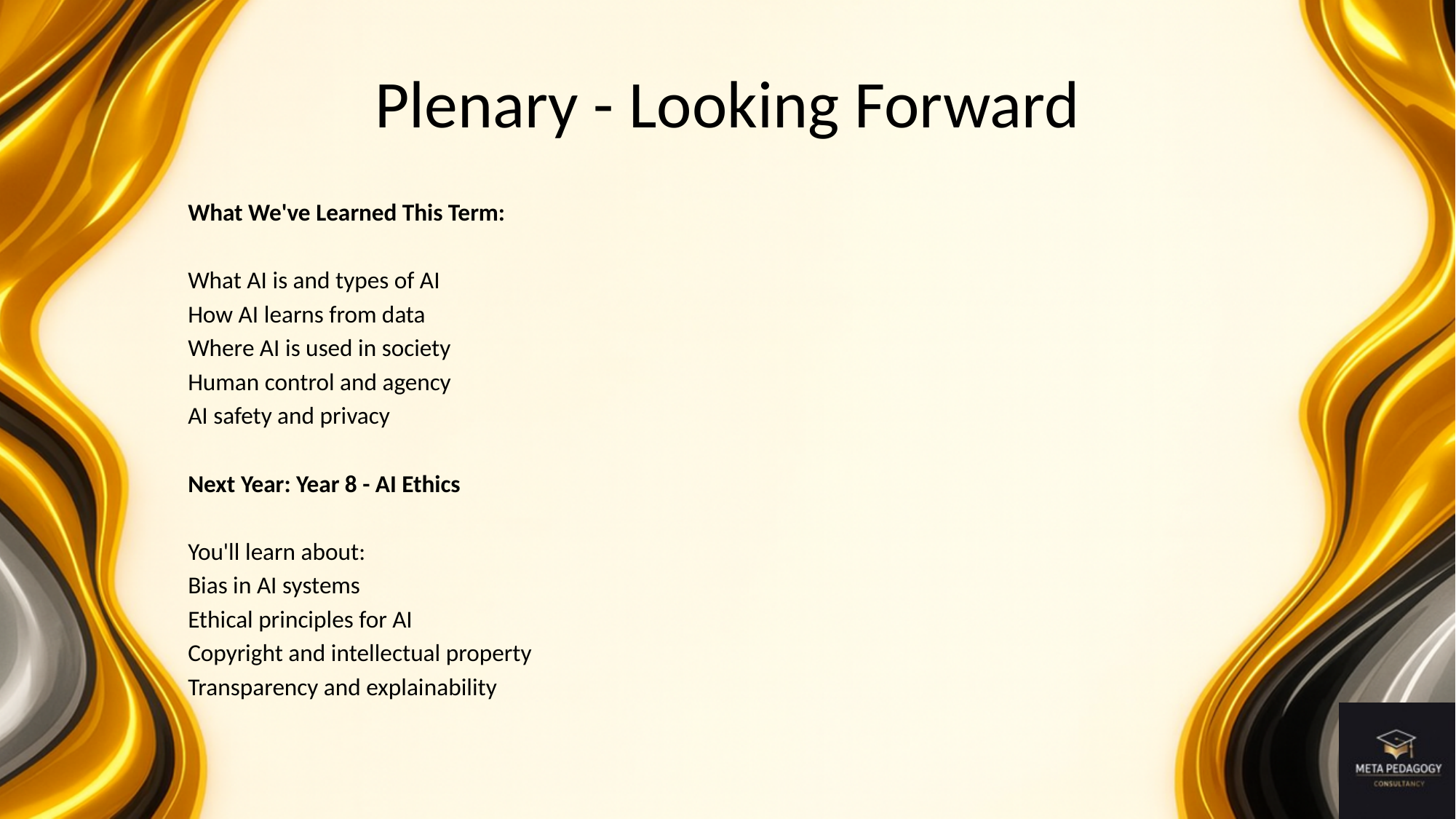

# Plenary - Looking Forward
What We've Learned This Term:

What AI is and types of AI
How AI learns from data
Where AI is used in society
Human control and agency
AI safety and privacy

Next Year: Year 8 - AI Ethics

You'll learn about:
Bias in AI systems
Ethical principles for AI
Copyright and intellectual property
Transparency and explainability